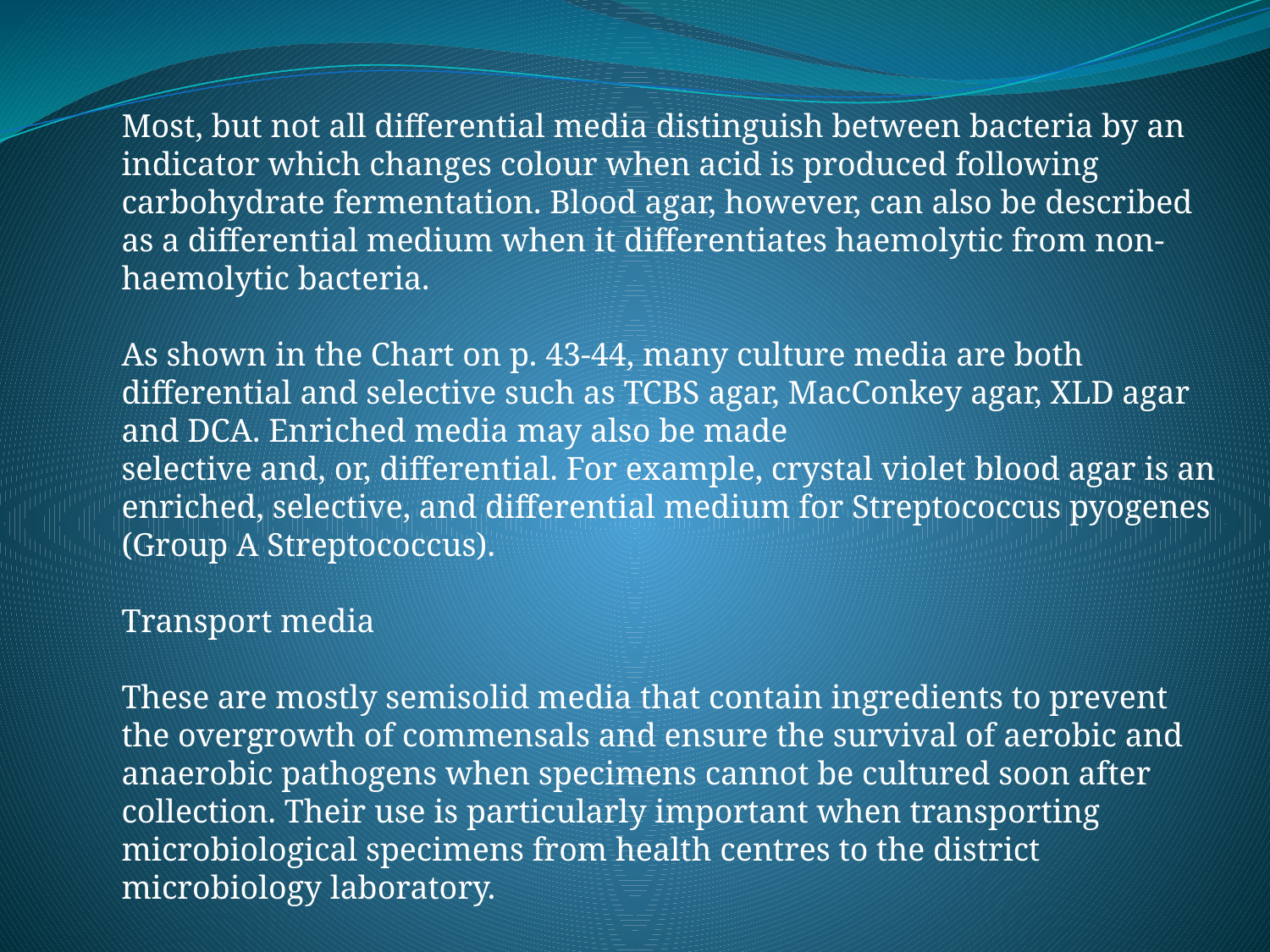

Most, but not all differential media distinguish between bacteria by an indicator which changes colour when acid is produced following carbohydrate fermentation. Blood agar, however, can also be described as a differential medium when it differentiates haemolytic from non-haemolytic bacteria.

As shown in the Chart on p. 43-44, many culture media are both differential and selective such as TCBS agar, MacConkey agar, XLD agar and DCA. Enriched media may also be made
selective and, or, differential. For example, crystal violet blood agar is an enriched, selective, and differential medium for Streptococcus pyogenes (Group A Streptococcus).

Transport media

These are mostly semisolid media that contain ingredients to prevent the overgrowth of commensals and ensure the survival of aerobic and anaerobic pathogens when specimens cannot be cultured soon after collection. Their use is particularly important when transporting microbiological specimens from health centres to the district microbiology laboratory.